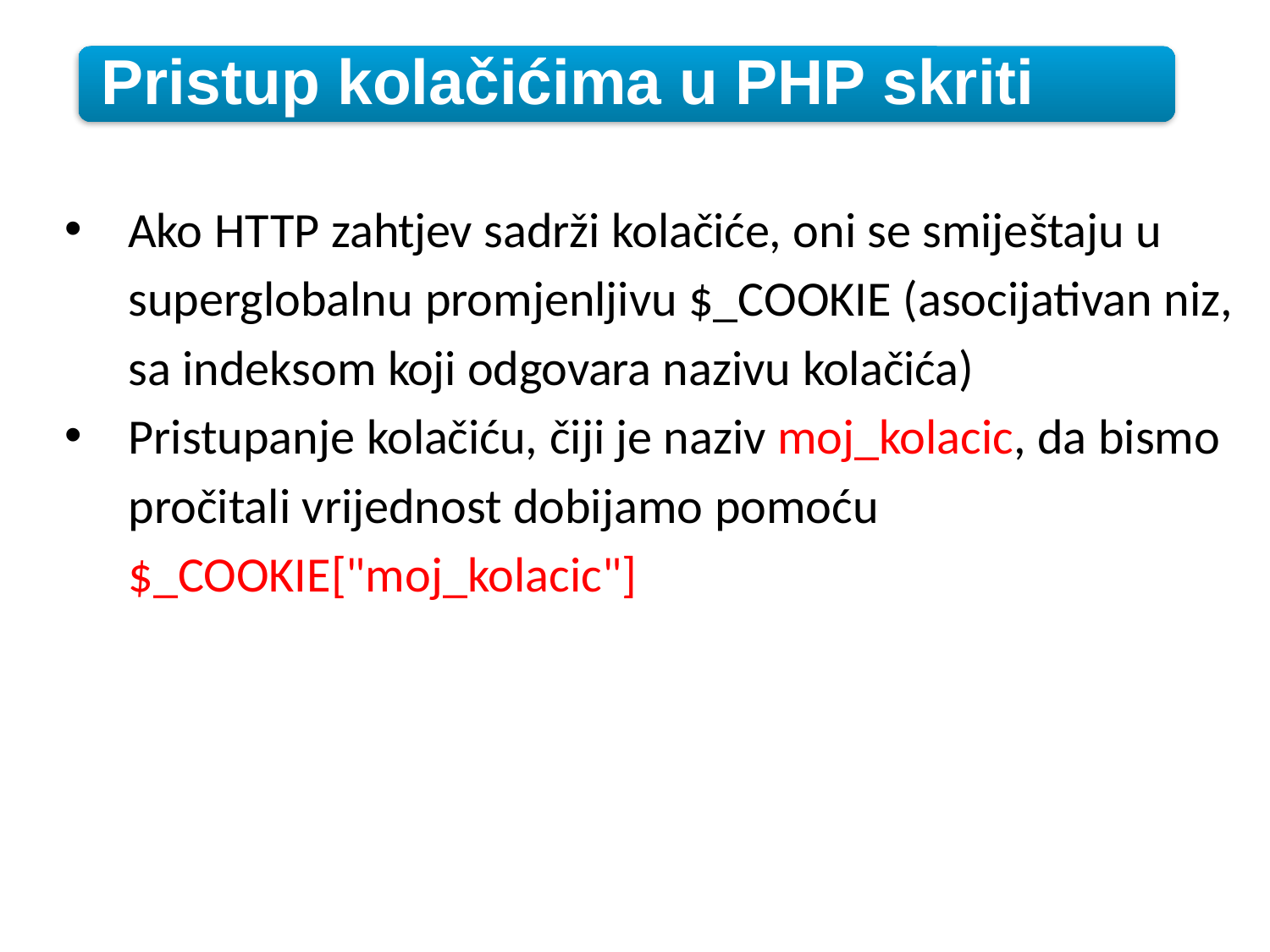

Pristup kolačićima u PHP skriti
Ako HTTP zahtjev sadrži kolačiće, oni se smiještaju u superglobalnu promjenljivu $_COOKIE (asocijativan niz, sa indeksom koji odgovara nazivu kolačića)
Pristupanje kolačiću, čiji je naziv moj_kolacic, da bismo pročitali vrijednost dobijamo pomoću $_COOKIE["moj_kolacic"]